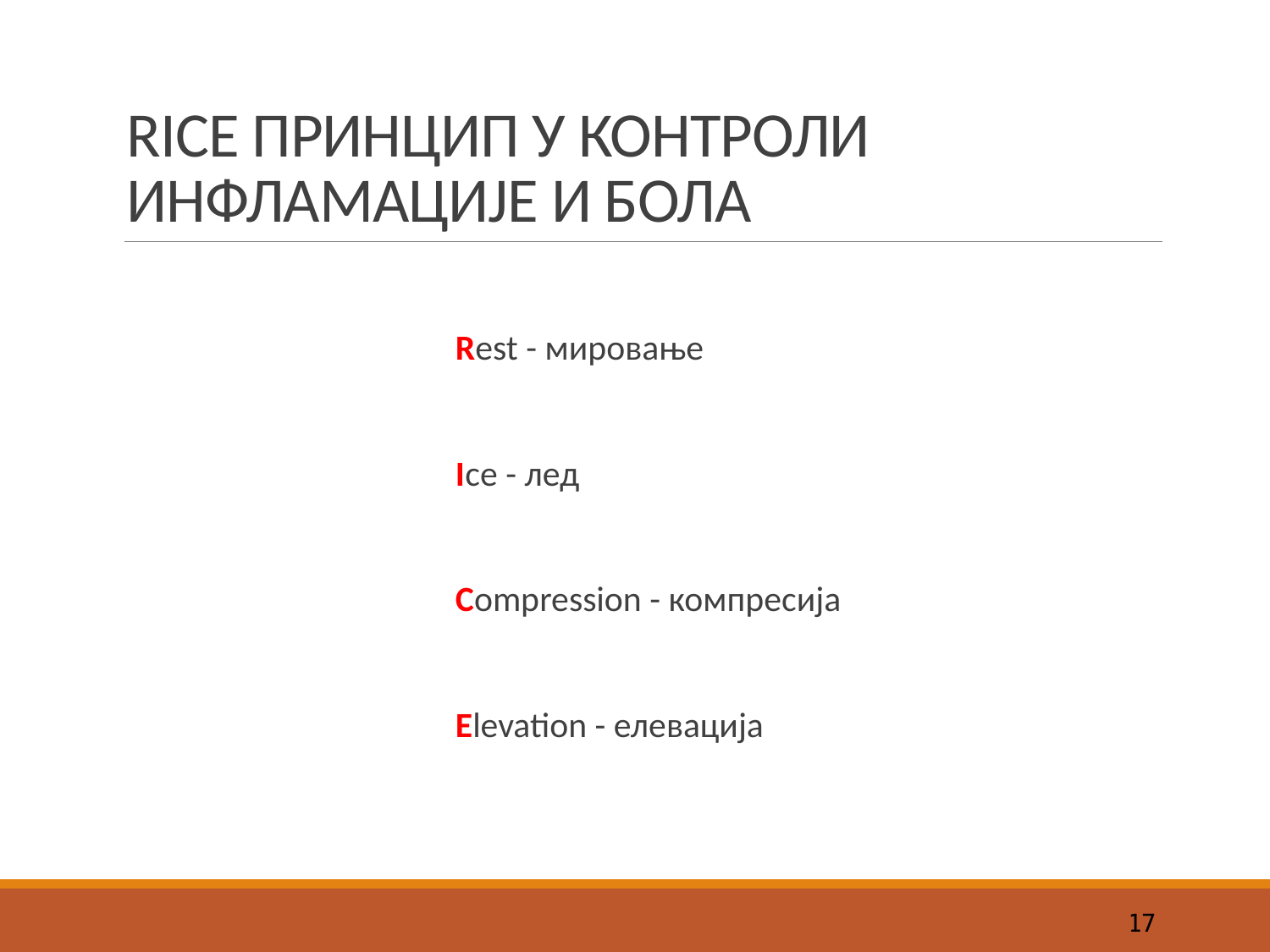

# RICE ПРИНЦИП У КОНТРОЛИ ИНФЛАМАЦИЈЕ И БОЛА

Rest - мировање

Ice - лед

Compression - компресија

Elevation - елевација

17